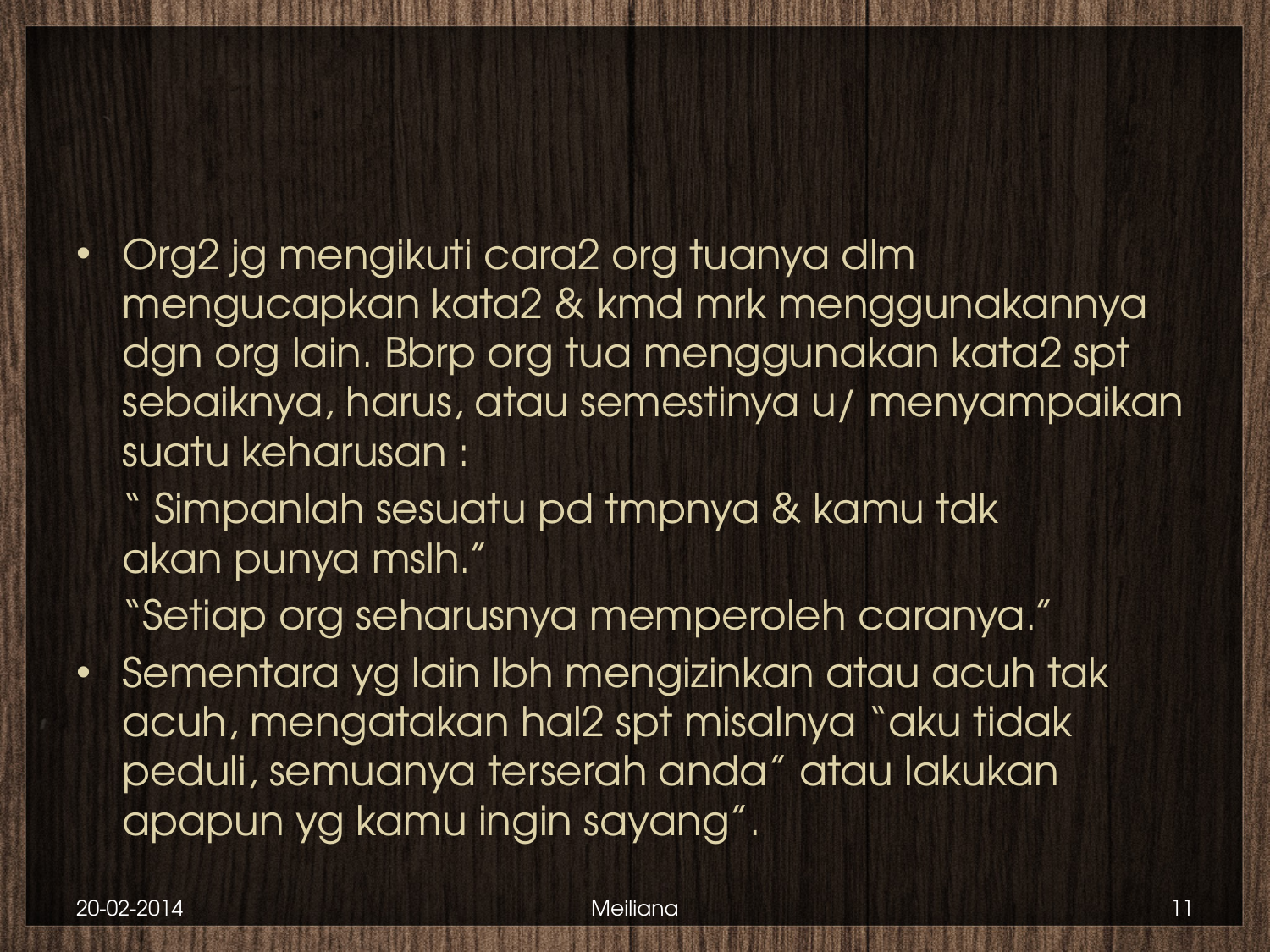

#
Org2 jg mengikuti cara2 org tuanya dlm mengucapkan kata2 & kmd mrk menggunakannya dgn org lain. Bbrp org tua menggunakan kata2 spt sebaiknya, harus, atau semestinya u/ menyampaikan suatu keharusan :
			“ Simpanlah sesuatu pd tmpnya & kamu tdk 			akan punya mslh.”
			“Setiap org seharusnya memperoleh caranya.”
Sementara yg lain lbh mengizinkan atau acuh tak acuh, mengatakan hal2 spt misalnya “aku tidak peduli, semuanya terserah anda” atau lakukan apapun yg kamu ingin sayang”.

20-02-2014
Meiliana
11